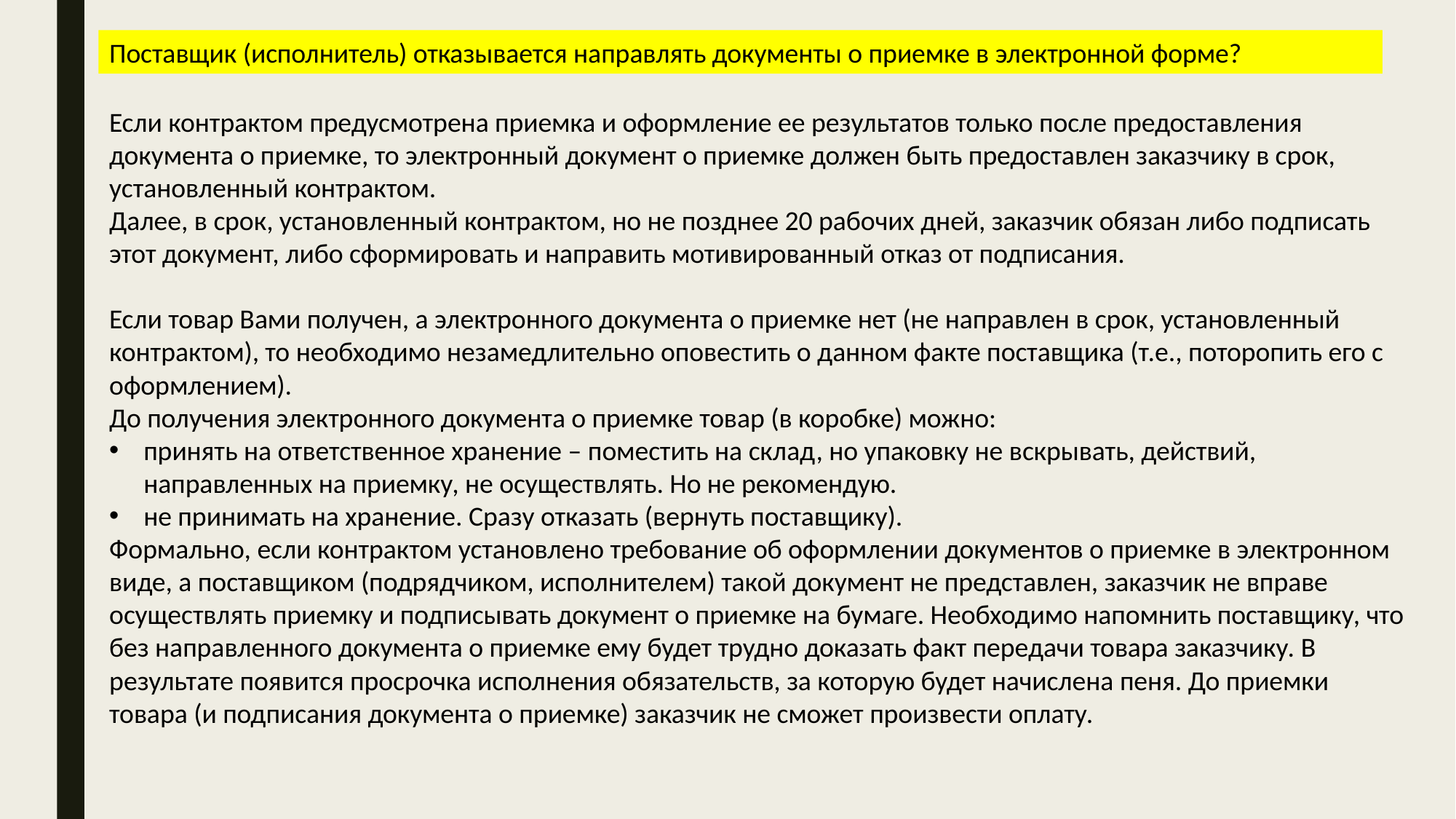

Поставщик (исполнитель) отказывается направлять документы о приемке в электронной форме?
Если контрактом предусмотрена приемка и оформление ее результатов только после предоставления документа о приемке, то электронный документ о приемке должен быть предоставлен заказчику в срок, установленный контрактом.
Далее, в срок, установленный контрактом, но не позднее 20 рабочих дней, заказчик обязан либо подписать этот документ, либо сформировать и направить мотивированный отказ от подписания.

Если товар Вами получен, а электронного документа о приемке нет (не направлен в срок, установленный контрактом), то необходимо незамедлительно оповестить о данном факте поставщика (т.е., поторопить его с оформлением).
До получения электронного документа о приемке товар (в коробке) можно:
принять на ответственное хранение – поместить на склад, но упаковку не вскрывать, действий, направленных на приемку, не осуществлять. Но не рекомендую.
не принимать на хранение. Сразу отказать (вернуть поставщику).
Формально, если контрактом установлено требование об оформлении документов о приемке в электронном виде, а поставщиком (подрядчиком, исполнителем) такой документ не представлен, заказчик не вправе осуществлять приемку и подписывать документ о приемке на бумаге. Необходимо напомнить поставщику, что без направленного документа о приемке ему будет трудно доказать факт передачи товара заказчику. В результате появится просрочка исполнения обязательств, за которую будет начислена пеня. До приемки товара (и подписания документа о приемке) заказчик не сможет произвести оплату.